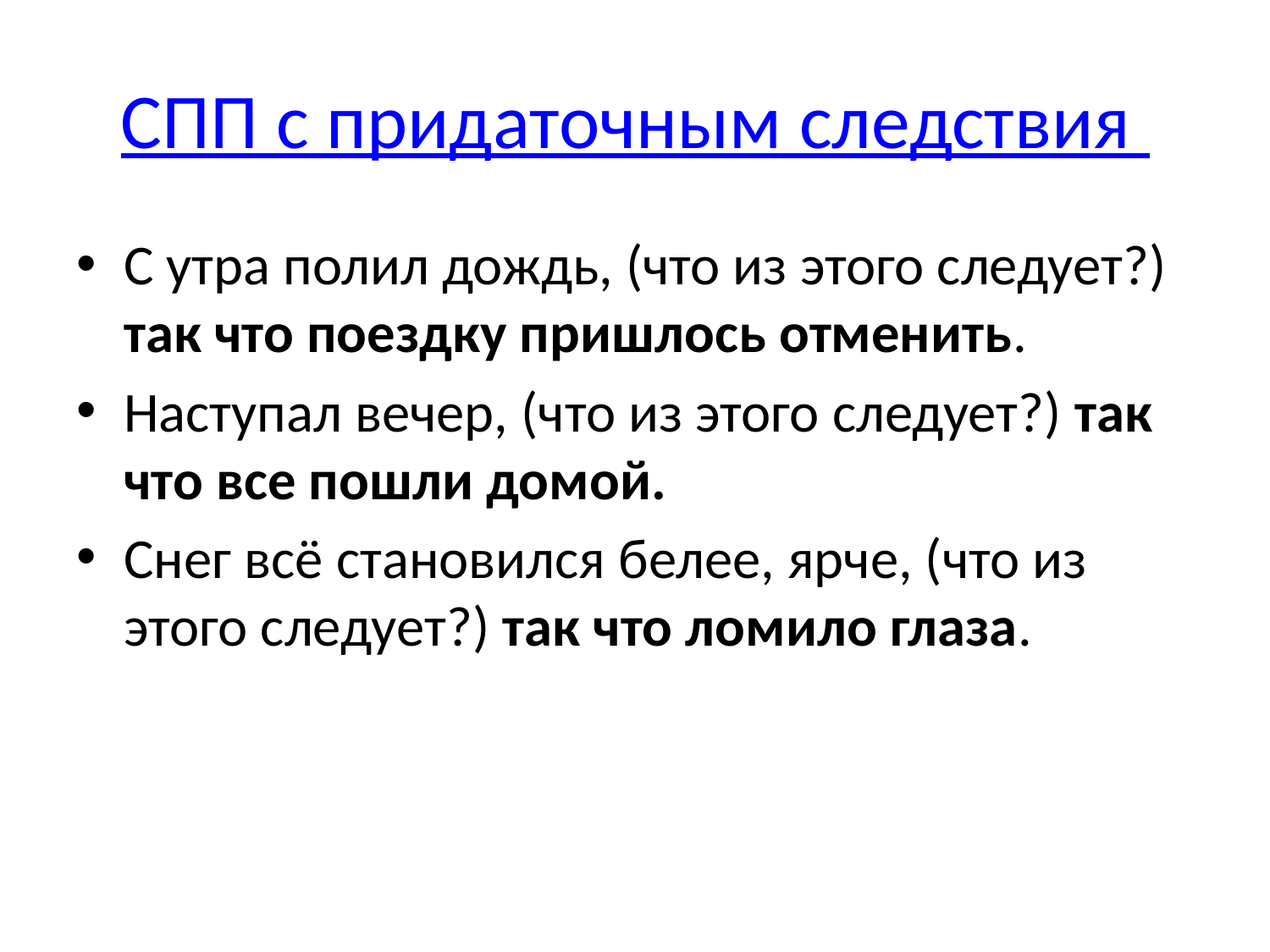

# СПП с придаточным следствия
С утра полил дождь, (что из этого следует?) так что поездку пришлось отменить.
Наступал вечер, (что из этого следует?) так что все пошли домой.
Снег всё становился белее, ярче, (что из этого следует?) так что ломило глаза.